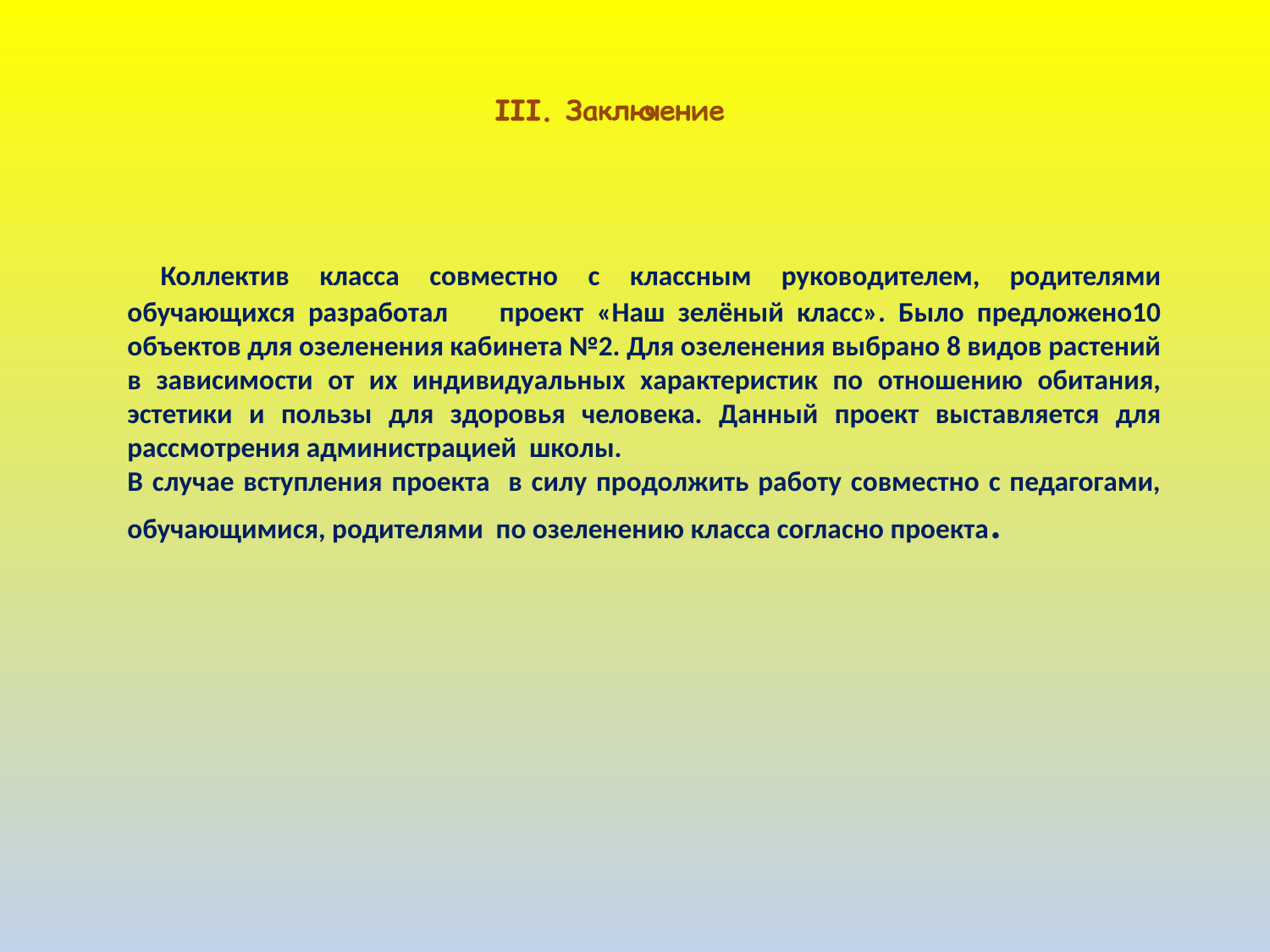

III. Заключение

 Коллектив класса совместно с классным руководителем, родителями обучающихся разработал    проект «Наш зелёный класс». Было предложено10 объектов для озеленения кабинета №2. Для озеленения выбрано 8 видов растений в зависимости от их индивидуальных характеристик по отношению обитания, эстетики и пользы для здоровья человека. Данный проект выставляется для рассмотрения администрацией  школы.
В случае вступления проекта  в силу продолжить работу совместно с педагогами, обучающимися, родителями  по озеленению класса согласно проекта.